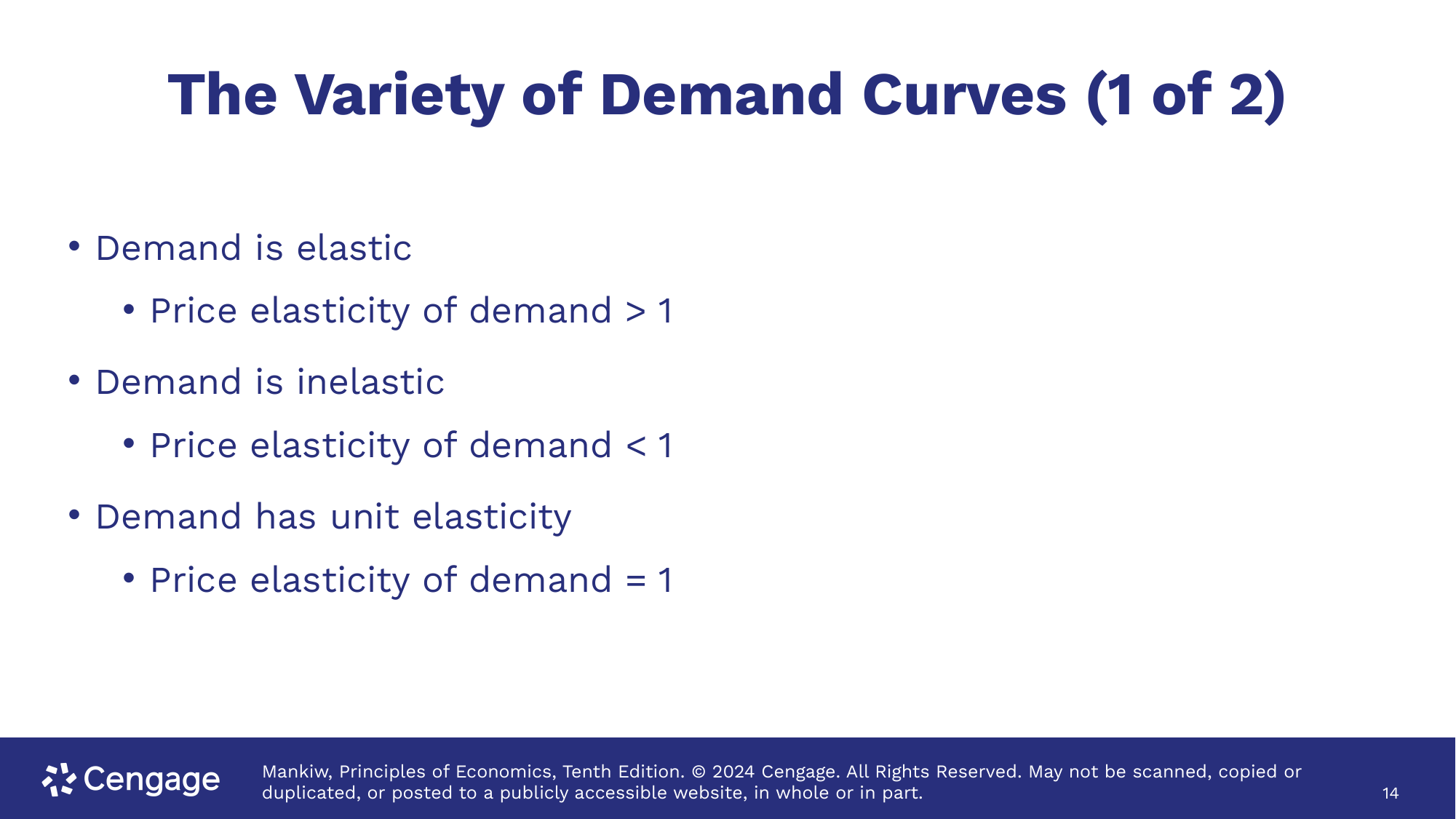

# The Variety of Demand Curves (1 of 2)
Demand is elastic
Price elasticity of demand > 1
Demand is inelastic
Price elasticity of demand < 1
Demand has unit elasticity
Price elasticity of demand = 1